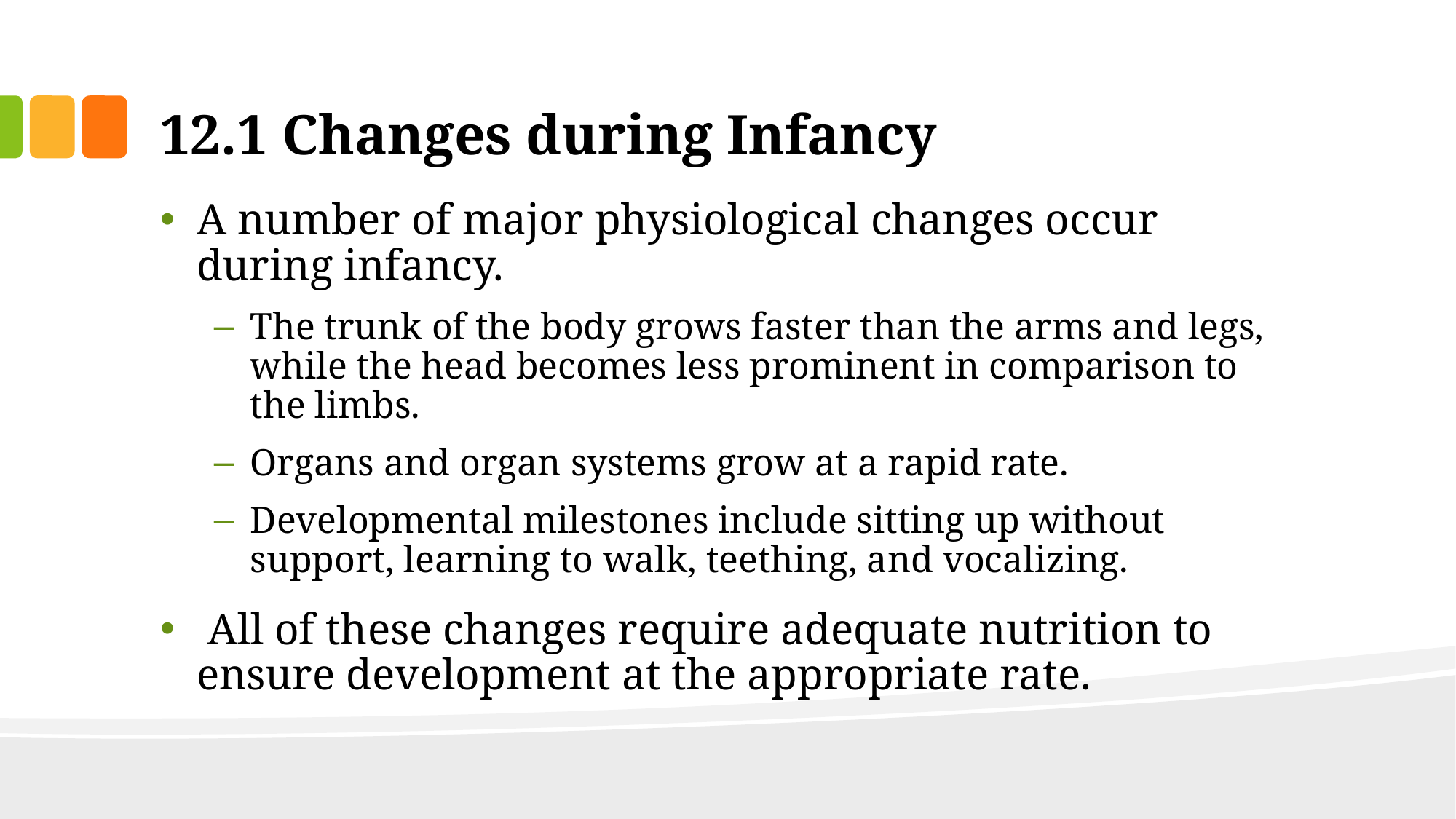

# 12.1 Changes during Infancy
A number of major physiological changes occur during infancy.
The trunk of the body grows faster than the arms and legs, while the head becomes less prominent in comparison to the limbs.
Organs and organ systems grow at a rapid rate.
Developmental milestones include sitting up without support, learning to walk, teething, and vocalizing.
 All of these changes require adequate nutrition to ensure development at the appropriate rate.